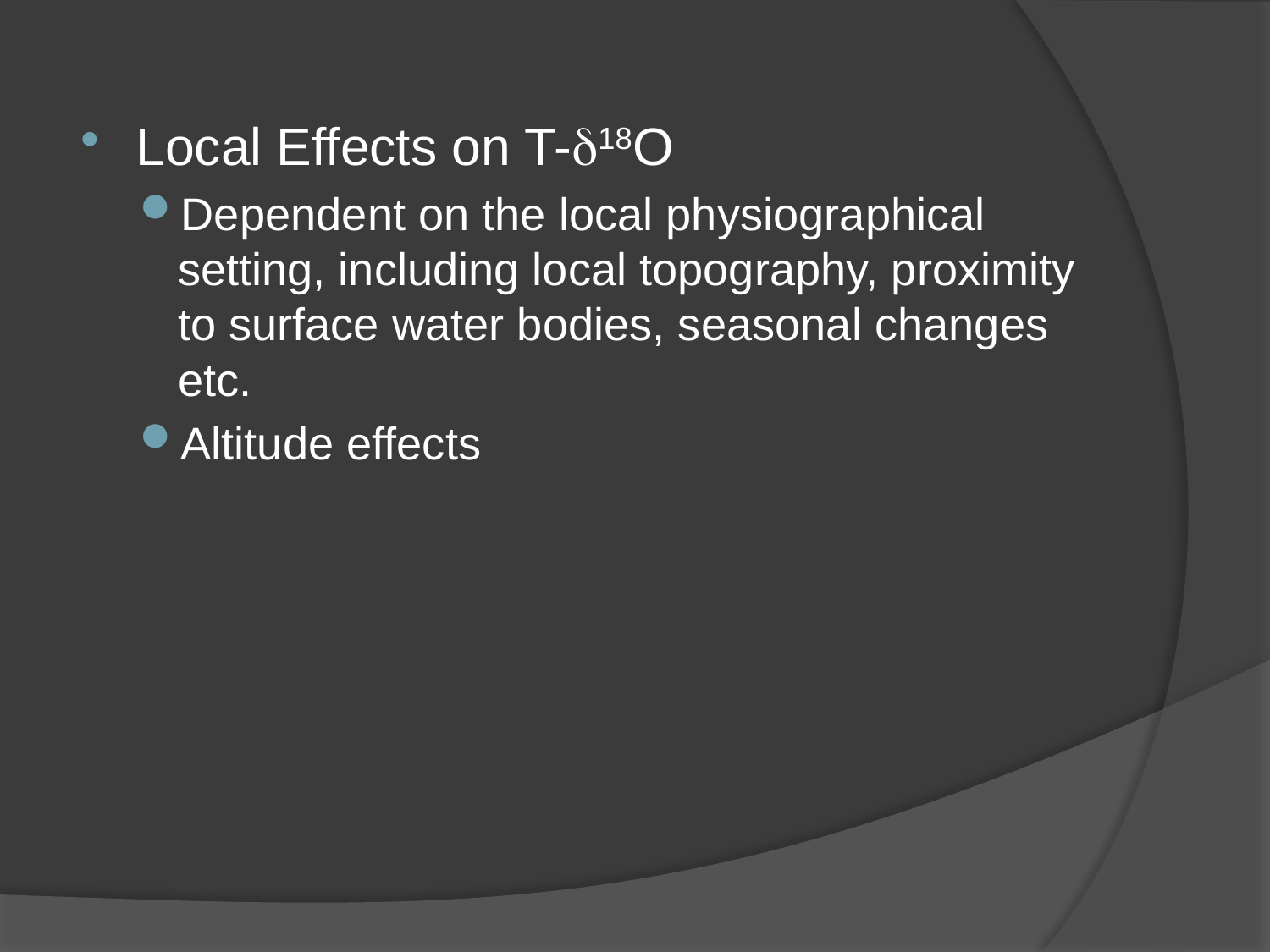

Local Effects on T-δ18O
Dependent on the local physiographical setting, including local topography, proximity to surface water bodies, seasonal changes etc.
Altitude effects